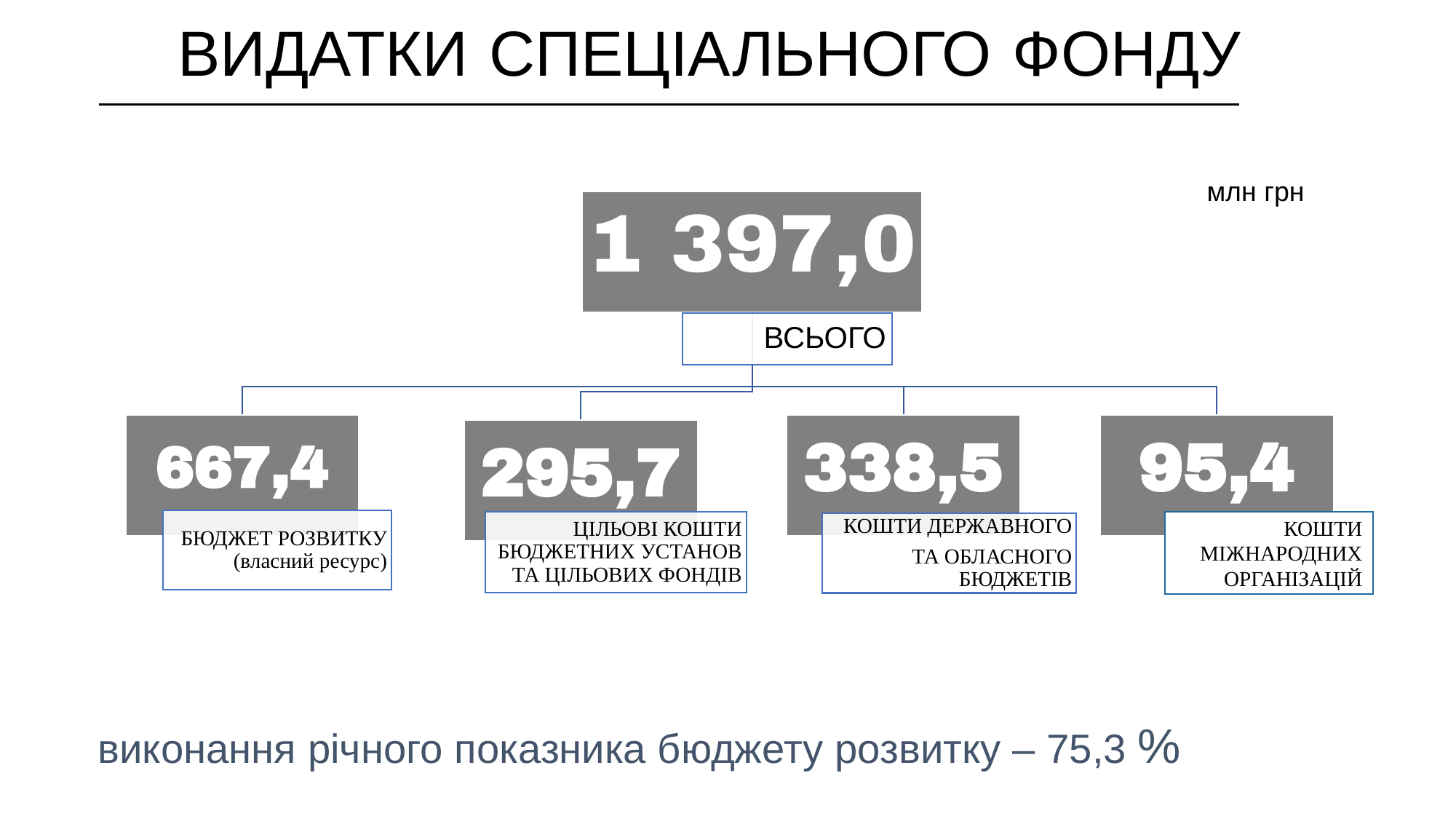

ВИДАТКИ СПЕЦІАЛЬНОГО ФОНДУ
1 397,0
ВСЬОГО
667,4
БЮДЖЕТ РОЗВИТКУ (власний ресурс)
295,7
ЦІЛЬОВІ КОШТИ БЮДЖЕТНИХ УСТАНОВ ТА ЦІЛЬОВИХ ФОНДІВ
338,5

95,4
КОШТИ ДЕРЖАВНОГО
 ТА ОБЛАСНОГО БЮДЖЕТІВ
млн грн
КОШТИ МІЖНАРОДНИХ ОРГАНІЗАЦІЙ
| виконання річного показника бюджету розвитку – 75,3 % |
| --- |